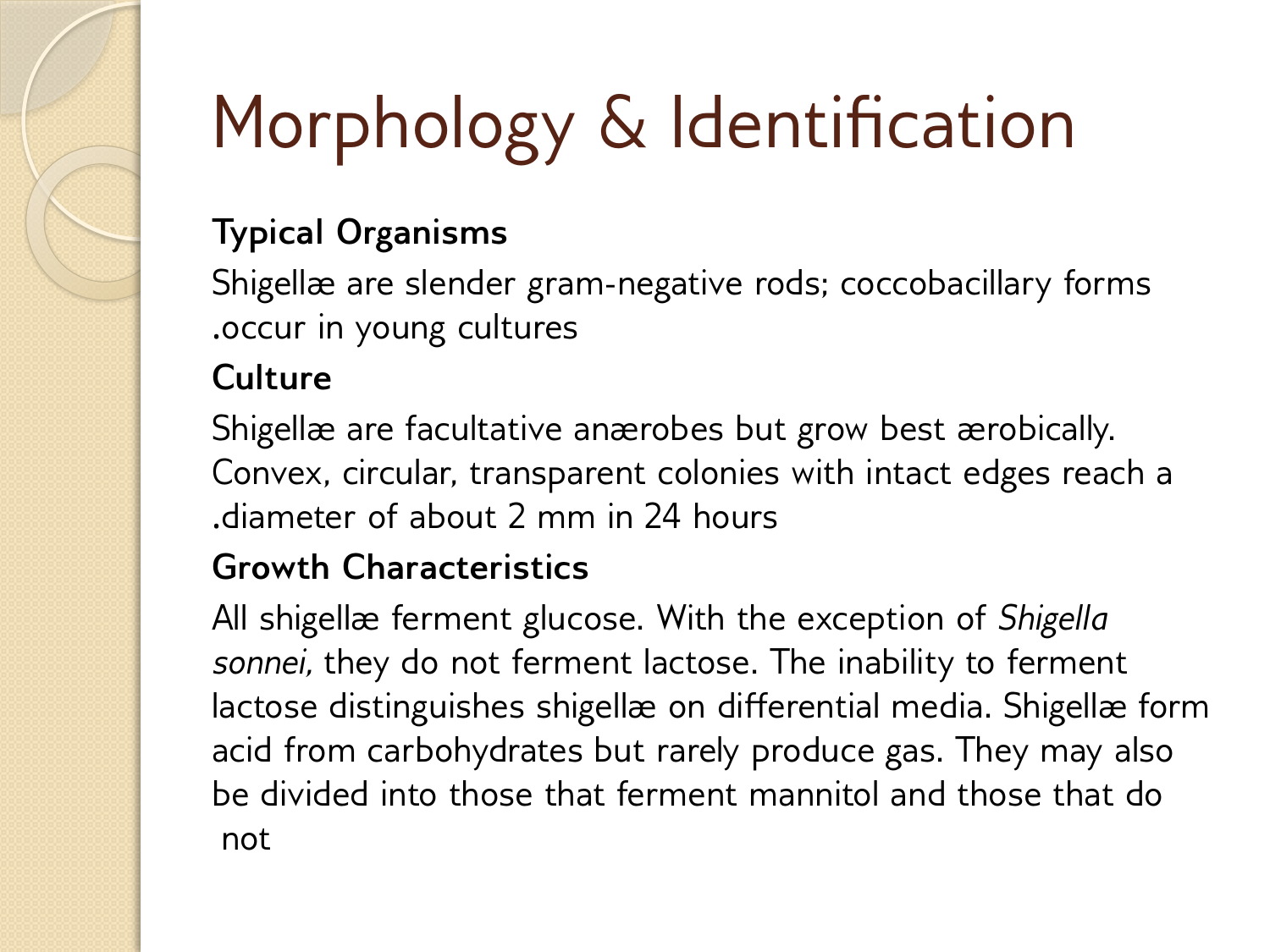

# Morphology & Identification
Typical Organisms
Shigellae are slender gram-negative rods; coccobacillary forms occur in young cultures.
Culture
Shigellae are facultative anaerobes but grow best aerobically. Convex, circular, transparent colonies with intact edges reach a diameter of about 2 mm in 24 hours.
Growth Characteristics
All shigellae ferment glucose. With the exception of Shigella sonnei, they do not ferment lactose. The inability to ferment lactose distinguishes shigellae on differential media. Shigellae form acid from carbohydrates but rarely produce gas. They may also be divided into those that ferment mannitol and those that do not